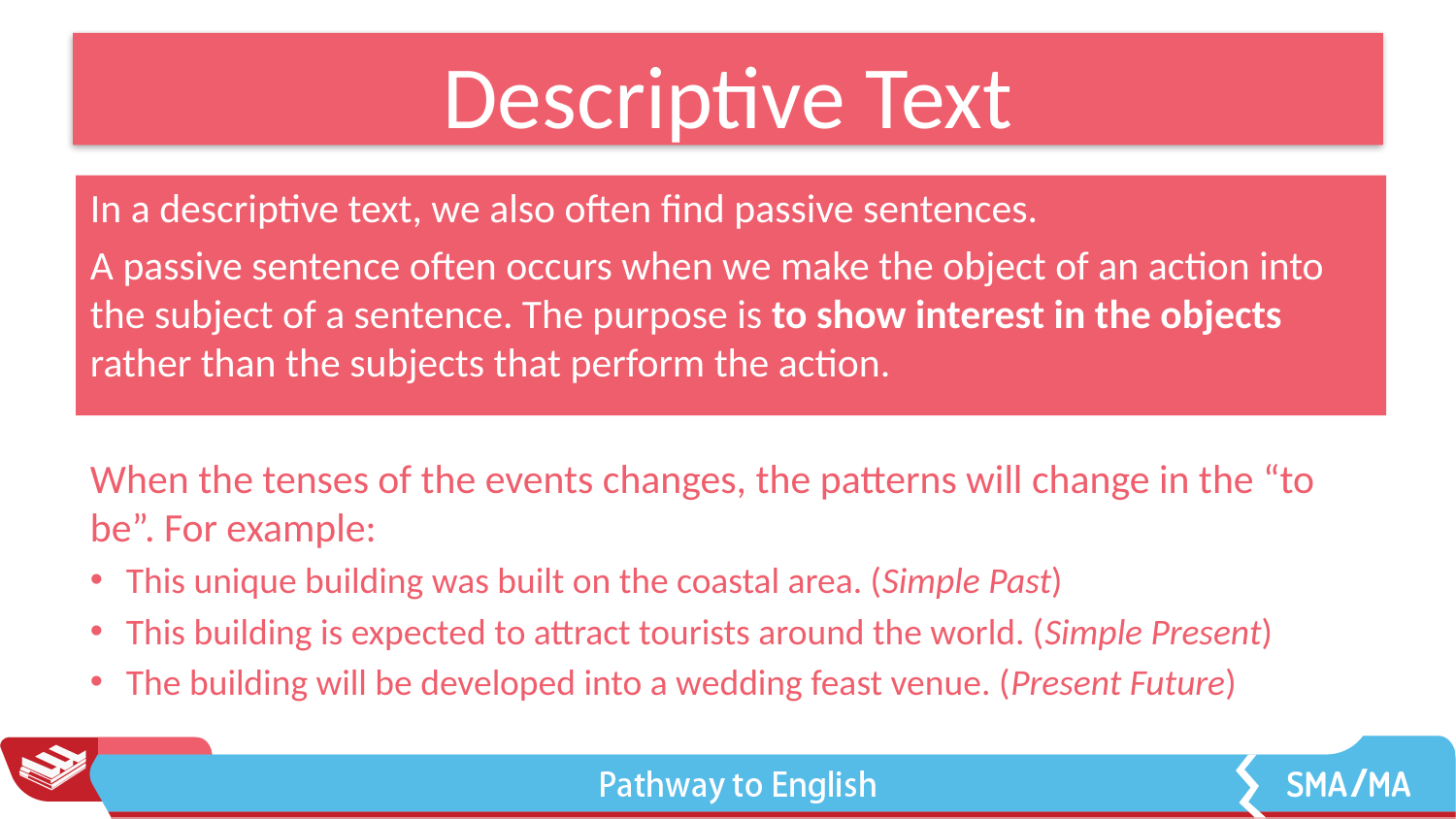

# Descriptive Text
In a descriptive text, we also often find passive sentences.
A passive sentence often occurs when we make the object of an action into the subject of a sentence. The purpose is to show interest in the objects rather than the subjects that perform the action.
When the tenses of the events changes, the patterns will change in the “to be”. For example:
This unique building was built on the coastal area. (Simple Past)
This building is expected to attract tourists around the world. (Simple Present)
The building will be developed into a wedding feast venue. (Present Future)